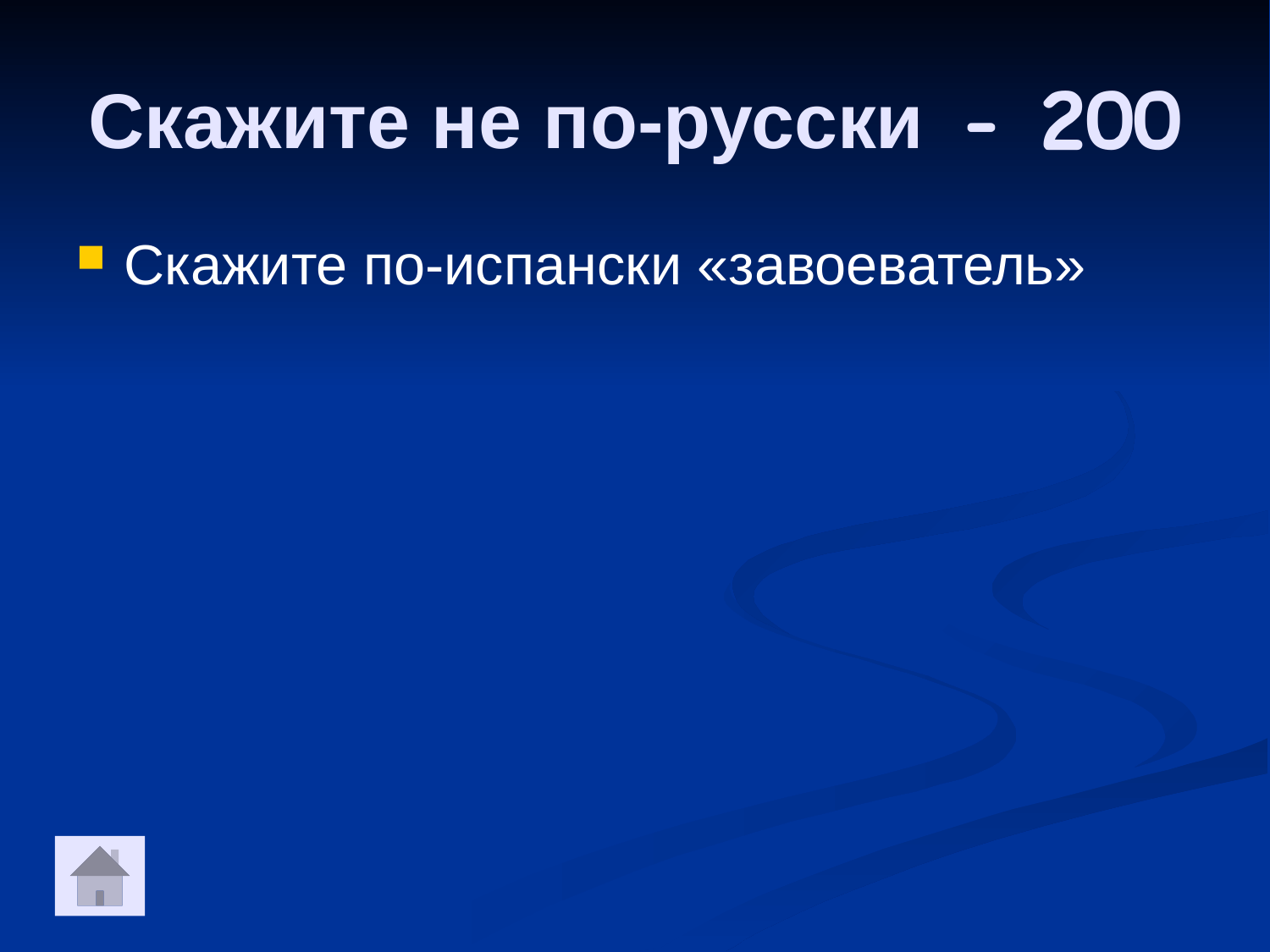

Скажите не по-русски - 200
Скажите по-испански «завоеватель»